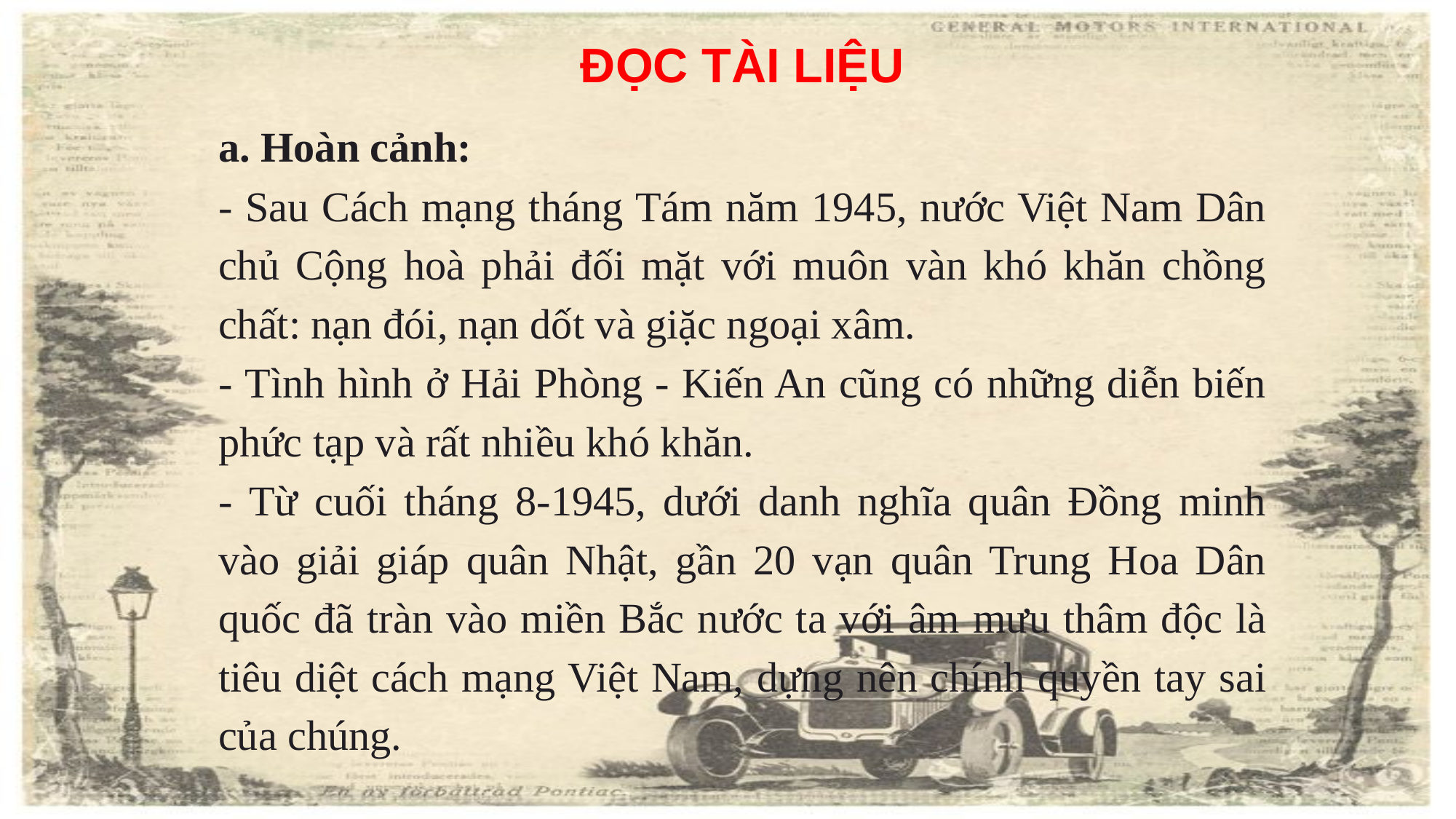

ĐỌC TÀI LIỆU
a. Hoàn cảnh:
- Sau Cách mạng tháng Tám năm 1945, nước Việt Nam Dân chủ Cộng hoà phải đối mặt với muôn vàn khó khăn chồng chất: nạn đói, nạn dốt và giặc ngoại xâm.
- Tình hình ở Hải Phòng - Kiến An cũng có những diễn biến phức tạp và rất nhiều khó khăn.
- Từ cuối tháng 8-1945, dưới danh nghĩa quân Đồng minh vào giải giáp quân Nhật, gần 20 vạn quân Trung Hoa Dân quốc đã tràn vào miền Bắc nước ta với âm mưu thâm độc là tiêu diệt cách mạng Việt Nam, dựng nên chính quyền tay sai của chúng.